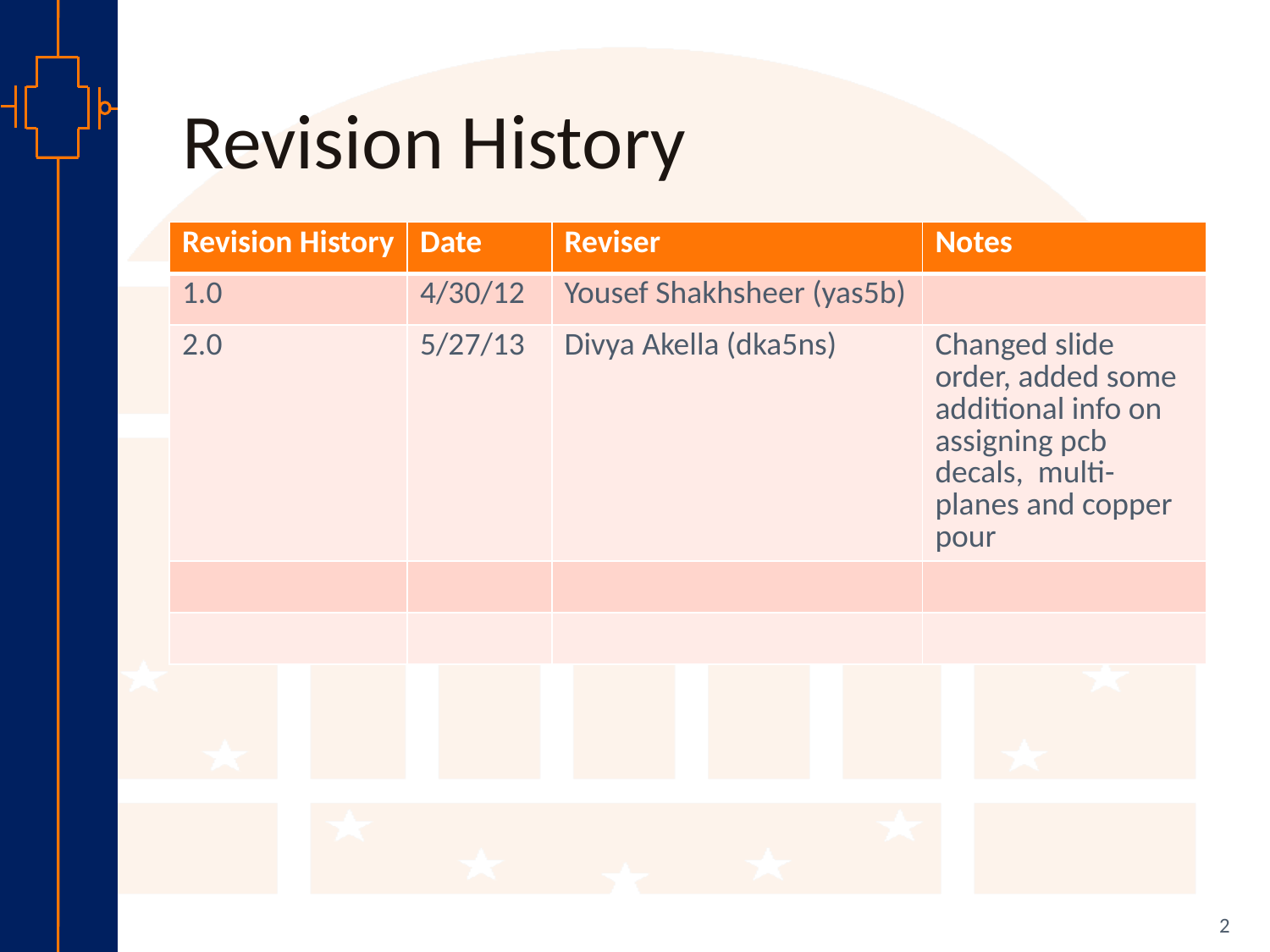

# Revision History
| Revision History | Date | Reviser | Notes |
| --- | --- | --- | --- |
| 1.0 | 4/30/12 | Yousef Shakhsheer (yas5b) |  |
| 2.0 | 5/27/13 | Divya Akella (dka5ns) | Changed slide order, added some additional info on assigning pcb decals, multi-planes and copper pour |
|  |  |  |  |
|  |  |  |  |
2